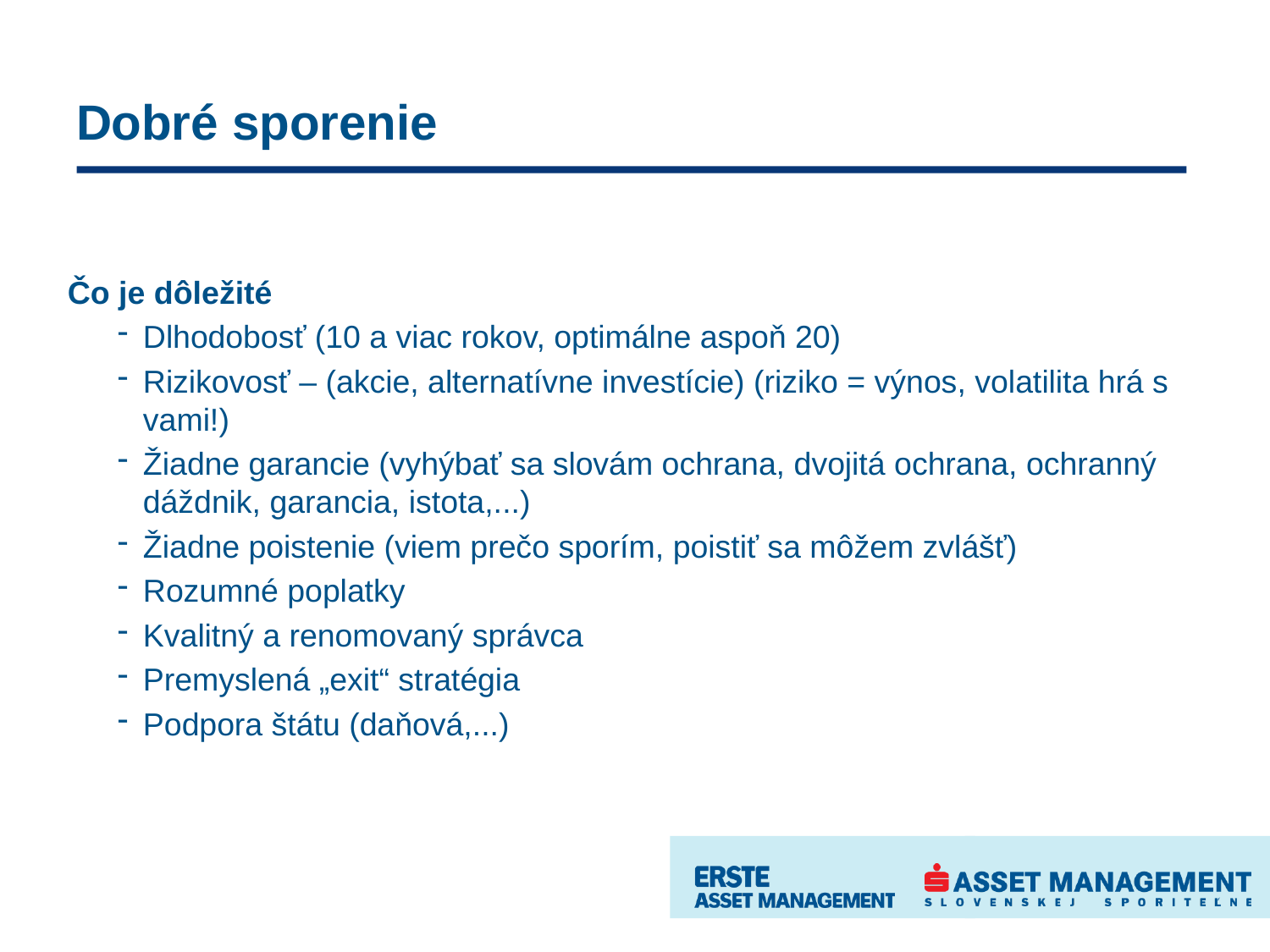

# Dobré sporenie
Čo je dôležité
Dlhodobosť (10 a viac rokov, optimálne aspoň 20)
Rizikovosť – (akcie, alternatívne investície) (riziko = výnos, volatilita hrá s vami!)
Žiadne garancie (vyhýbať sa slovám ochrana, dvojitá ochrana, ochranný dáždnik, garancia, istota,...)
Žiadne poistenie (viem prečo sporím, poistiť sa môžem zvlášť)
Rozumné poplatky
Kvalitný a renomovaný správca
Premyslená „exit“ stratégia
Podpora štátu (daňová,...)